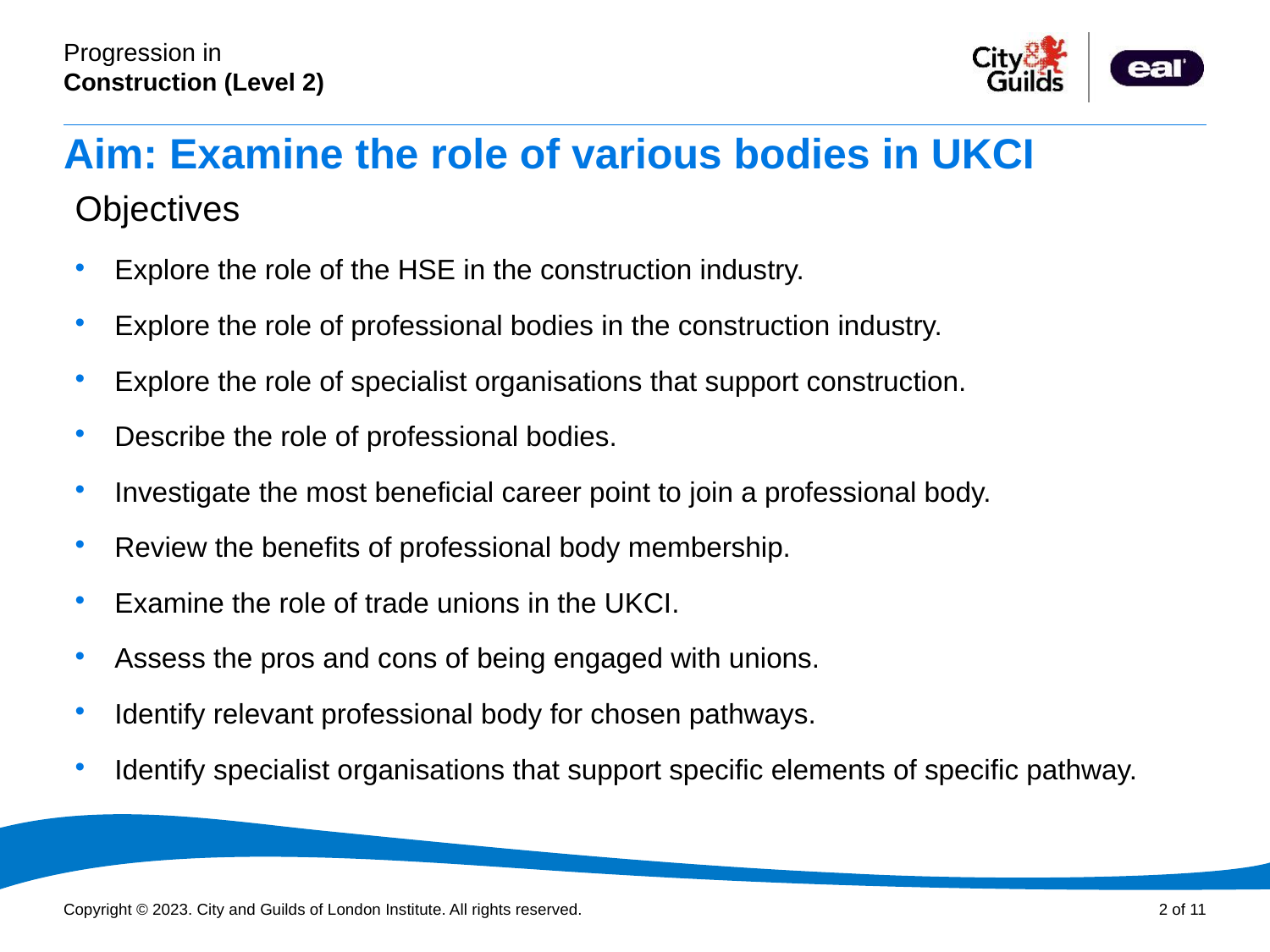

# Aim: Examine the role of various bodies in UKCI
Objectives
Explore the role of the HSE in the construction industry.
Explore the role of professional bodies in the construction industry.
Explore the role of specialist organisations that support construction.
Describe the role of professional bodies.
Investigate the most beneficial career point to join a professional body.
Review the benefits of professional body membership.
Examine the role of trade unions in the UKCI.
Assess the pros and cons of being engaged with unions.
Identify relevant professional body for chosen pathways.
Identify specialist organisations that support specific elements of specific pathway.